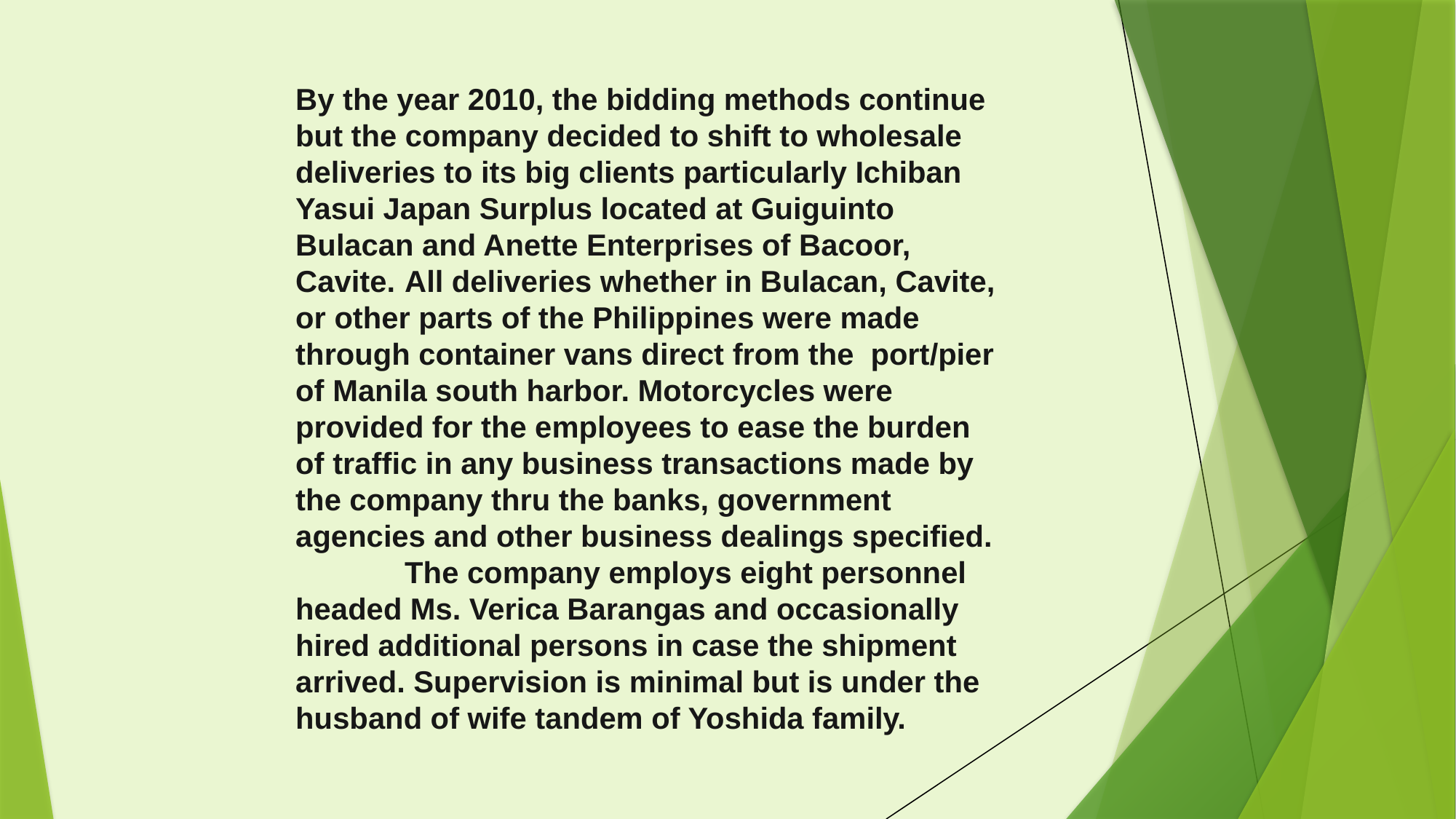

By the year 2010, the bidding methods continue but the company decided to shift to wholesale deliveries to its big clients particularly Ichiban Yasui Japan Surplus located at Guiguinto Bulacan and Anette Enterprises of Bacoor,  Cavite.	All deliveries whether in Bulacan, Cavite, or other parts of the Philippines were made through container vans direct from the  port/pier of Manila south harbor. Motorcycles were provided for the employees to ease the burden of traffic in any business transactions made by the company thru the banks, government agencies and other business dealings specified.	The company employs eight personnel headed Ms. Verica Barangas and occasionally hired additional persons in case the shipment arrived. Supervision is minimal but is under the husband of wife tandem of Yoshida family.